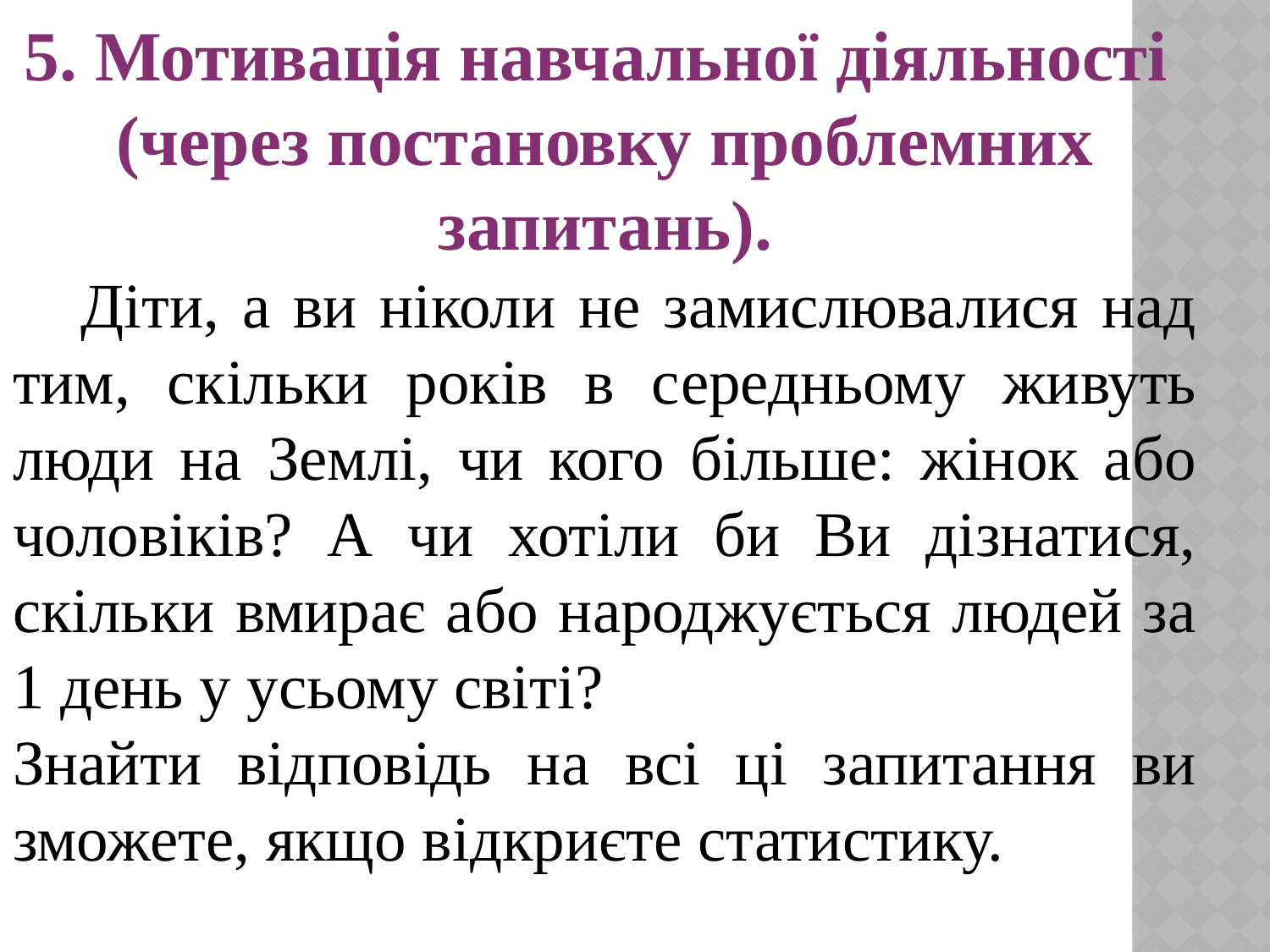

5. Мотивація навчальної діяльності
(через постановку проблемних запитань).
   Діти, а ви ніколи не замислювалися над тим, скільки років в середньому живуть люди на Землі, чи кого більше: жінок або чоловіків? А чи хотіли би Ви дізнатися, скільки вмирає або народжується людей за 1 день у усьому світі?
Знайти відповідь на всі ці запитання ви зможете, якщо відкриєте статистику.